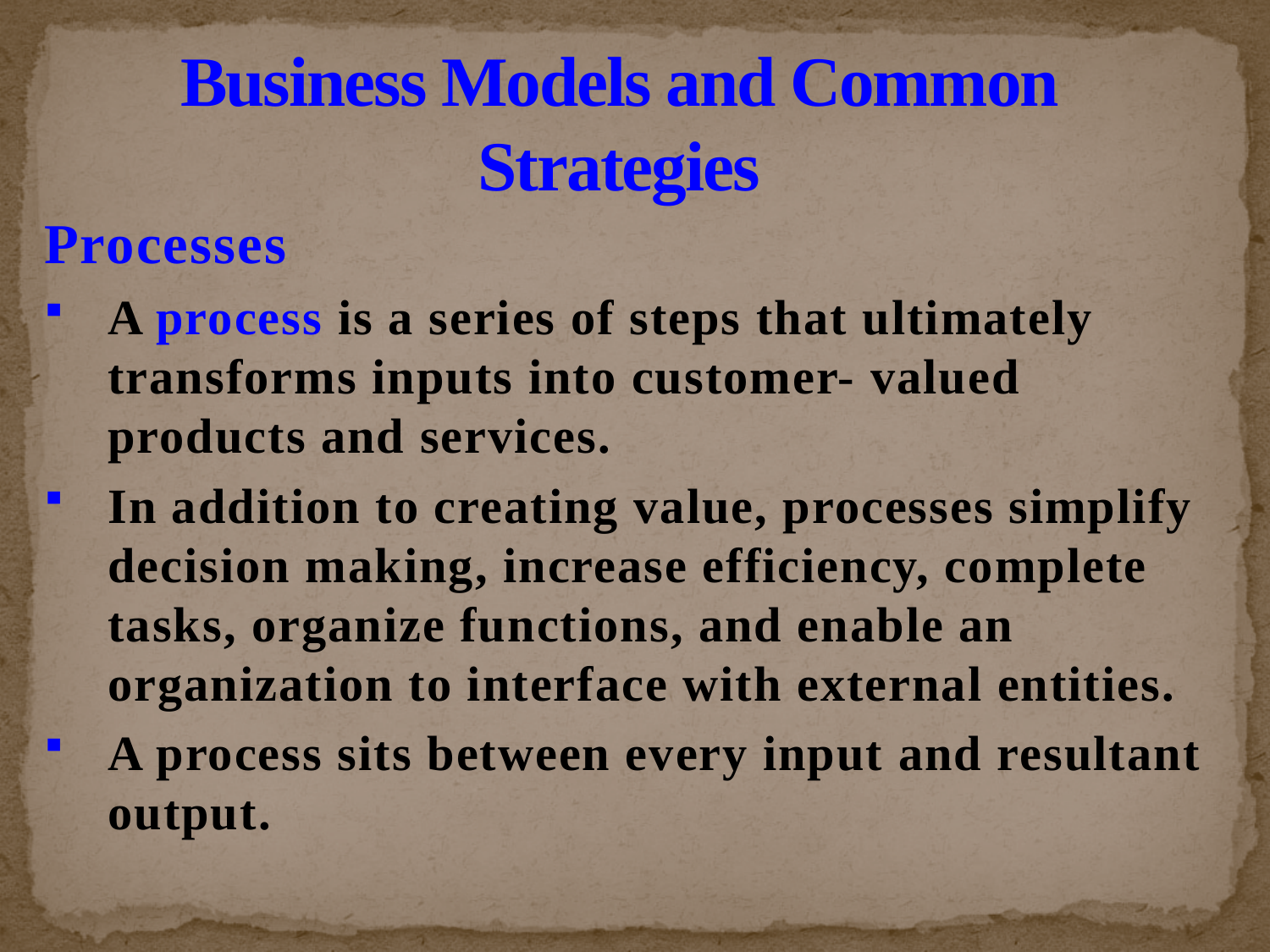

# Business Models and Common Strategies
Processes
A process is a series of steps that ultimately transforms inputs into customer- valued products and services.
In addition to creating value, processes simplify decision making, increase efficiency, complete tasks, organize functions, and enable an organization to interface with external entities.
A process sits between every input and resultant output.